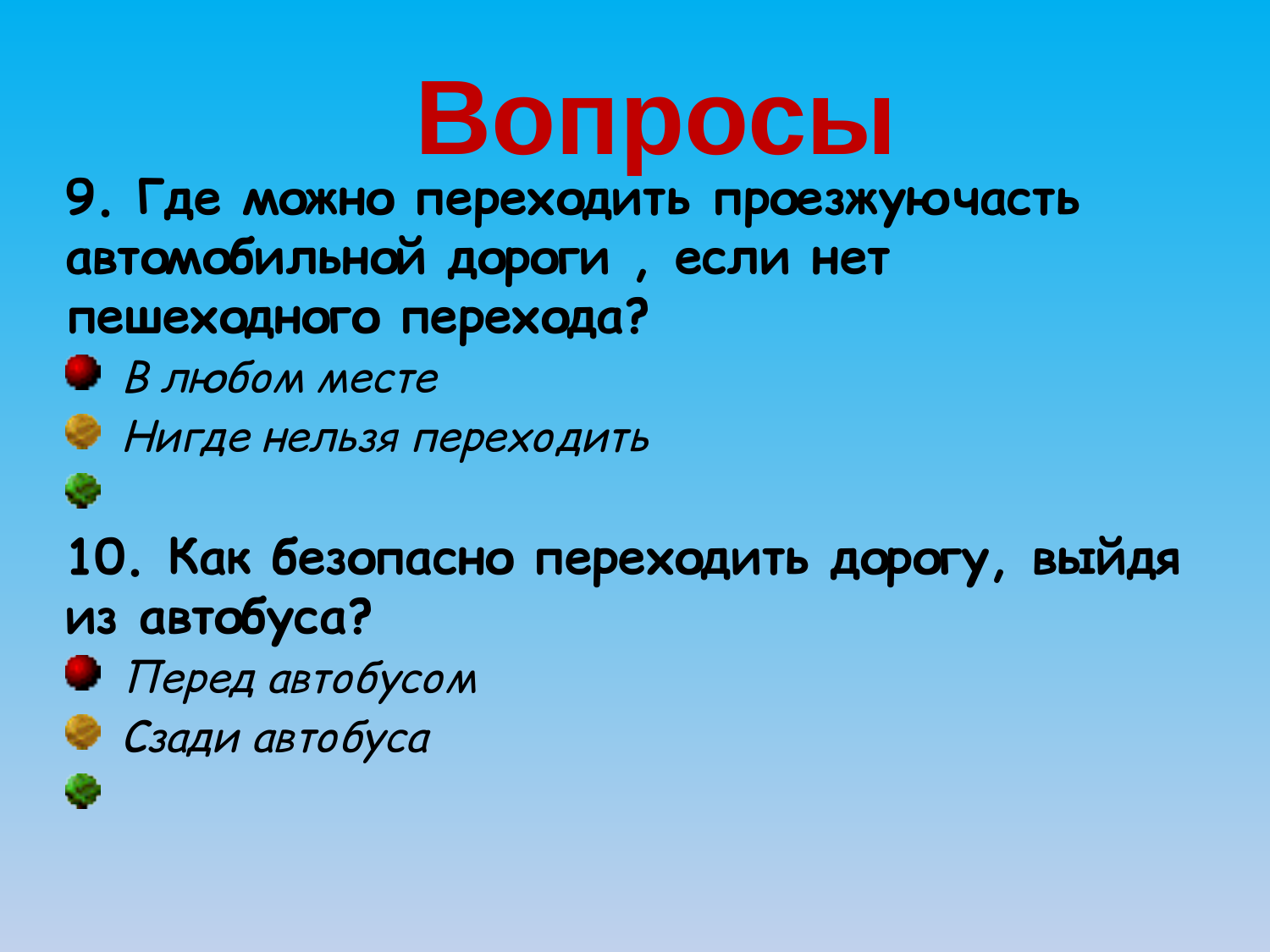

Вопросы
9. Где можно переходить проезжую часть автомобильной дороги , если нет пешеходного перехода?
 В любом месте
 Нигде нельзя переходить

10. Как безопасно переходить дорогу, выйдя из автобуса?
 Перед автобусом
 Сзади автобуса